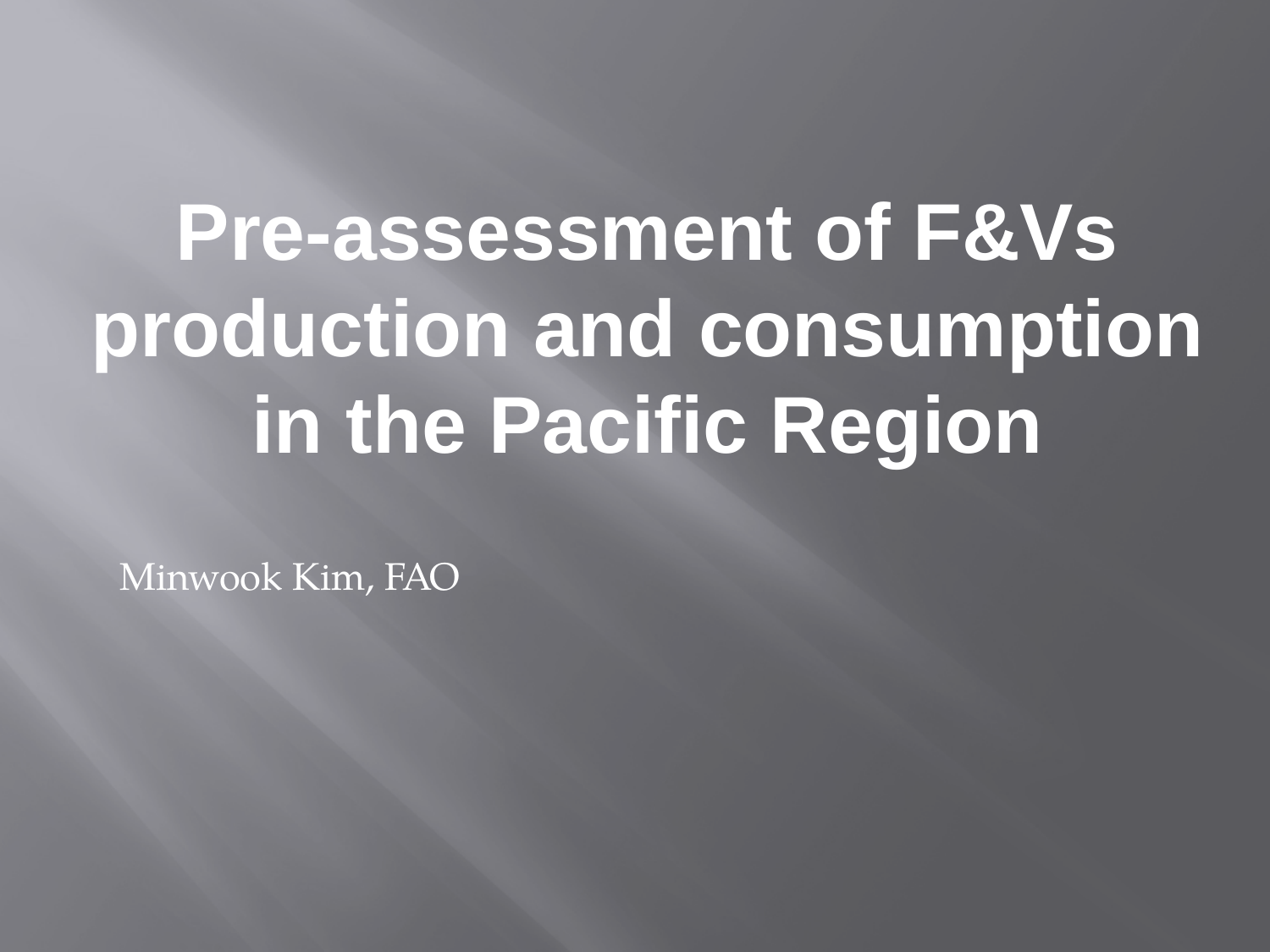

# Pre-assessment of F&Vs production and consumption in the Pacific Region
Minwook Kim, FAO